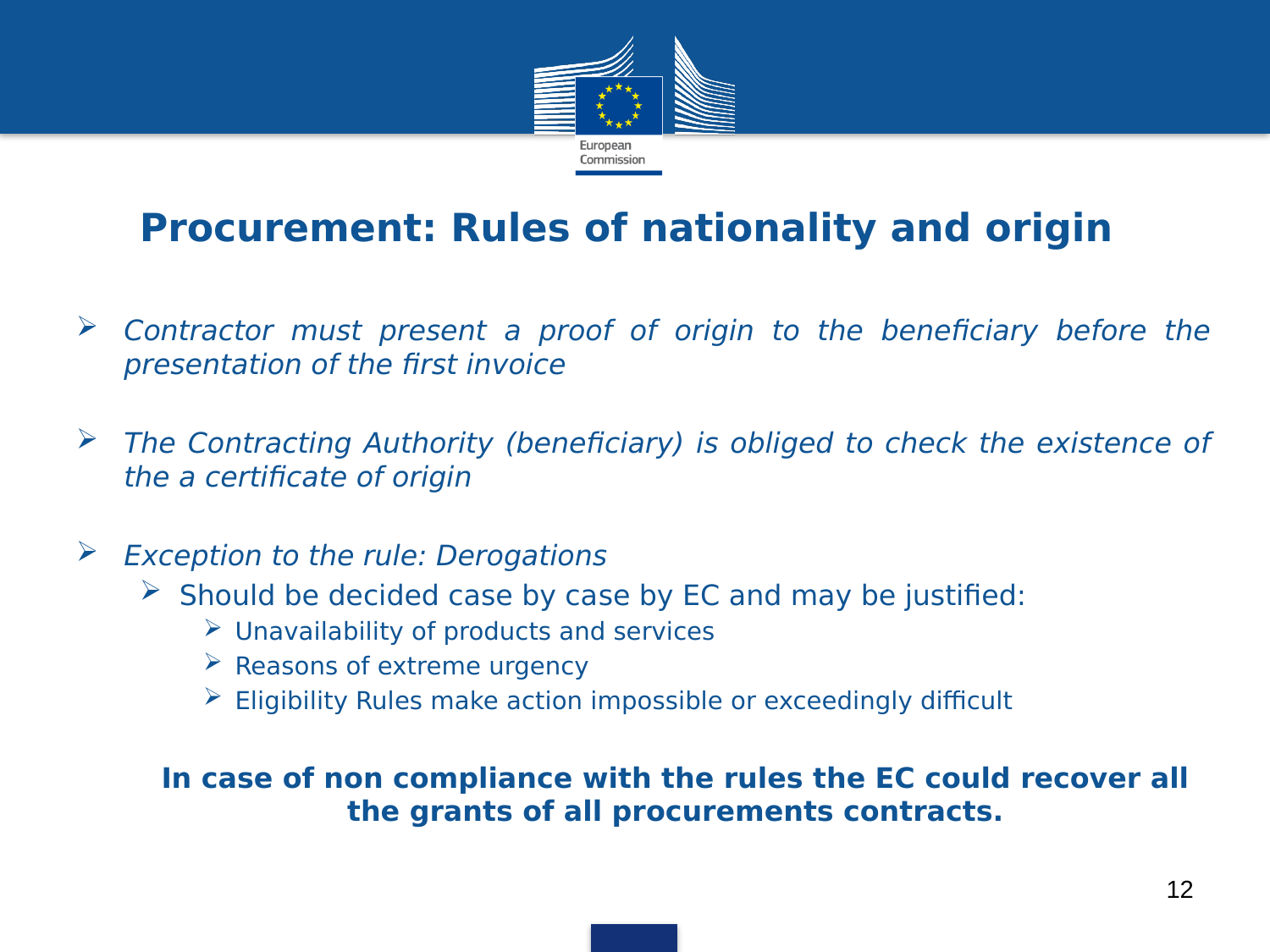

# Procurement: Rules of nationality and origin
Contractor must present a proof of origin to the beneficiary before the presentation of the first invoice

The Contracting Authority (beneficiary) is obliged to check the existence of the a certificate of origin

Exception to the rule: Derogations
Should be decided case by case by EC and may be justified:
Unavailability of products and services
Reasons of extreme urgency
Eligibility Rules make action impossible or exceedingly difficult

In case of non compliance with the rules the EC could recover all the grants of all procurements contracts.
12